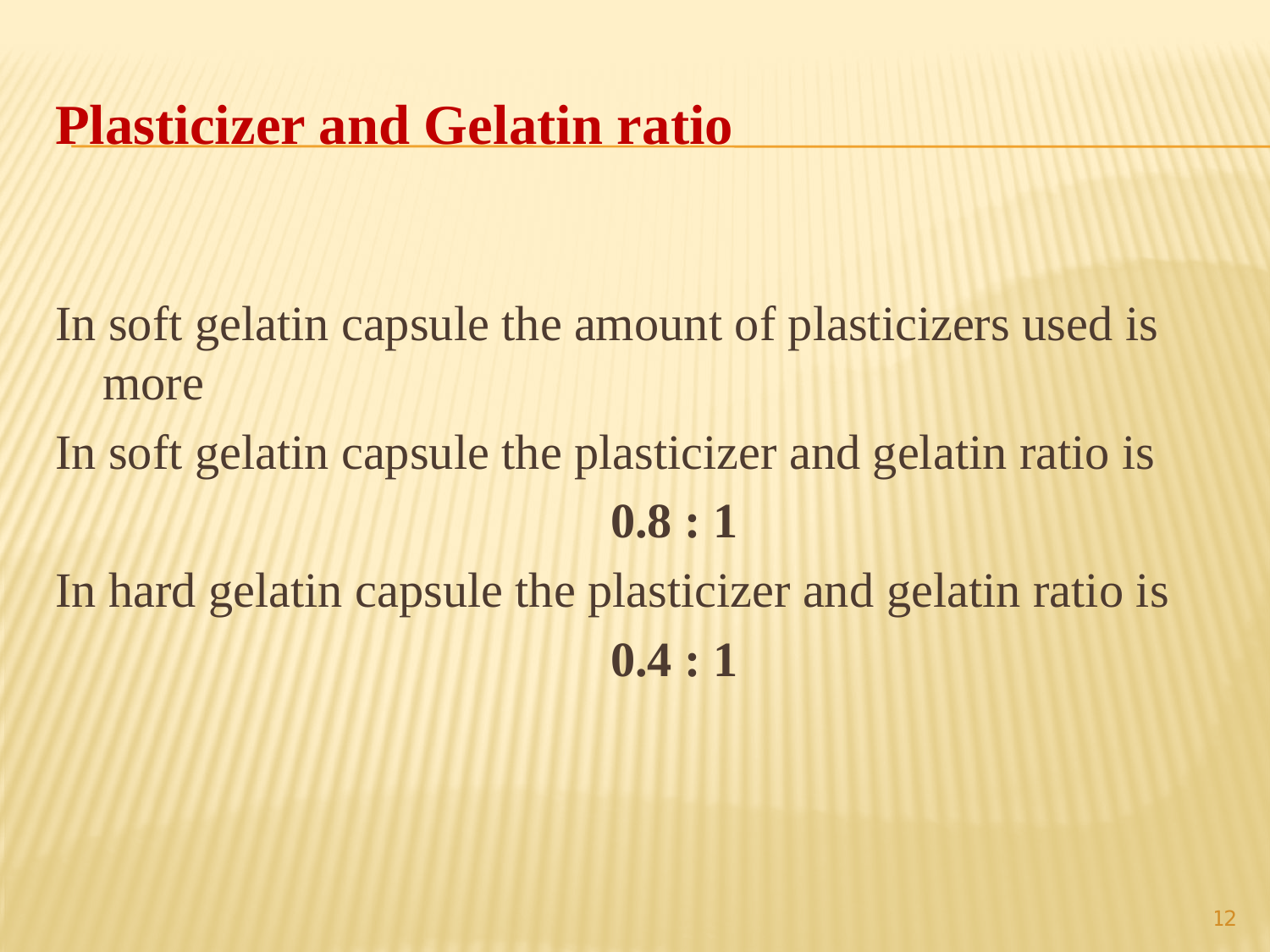

Plasticizer and Gelatin ratio

In soft gelatin capsule the amount of plasticizers used is more
In soft gelatin capsule the plasticizer and gelatin ratio is
					0.8 : 1
In hard gelatin capsule the plasticizer and gelatin ratio is
					0.4 : 1

12